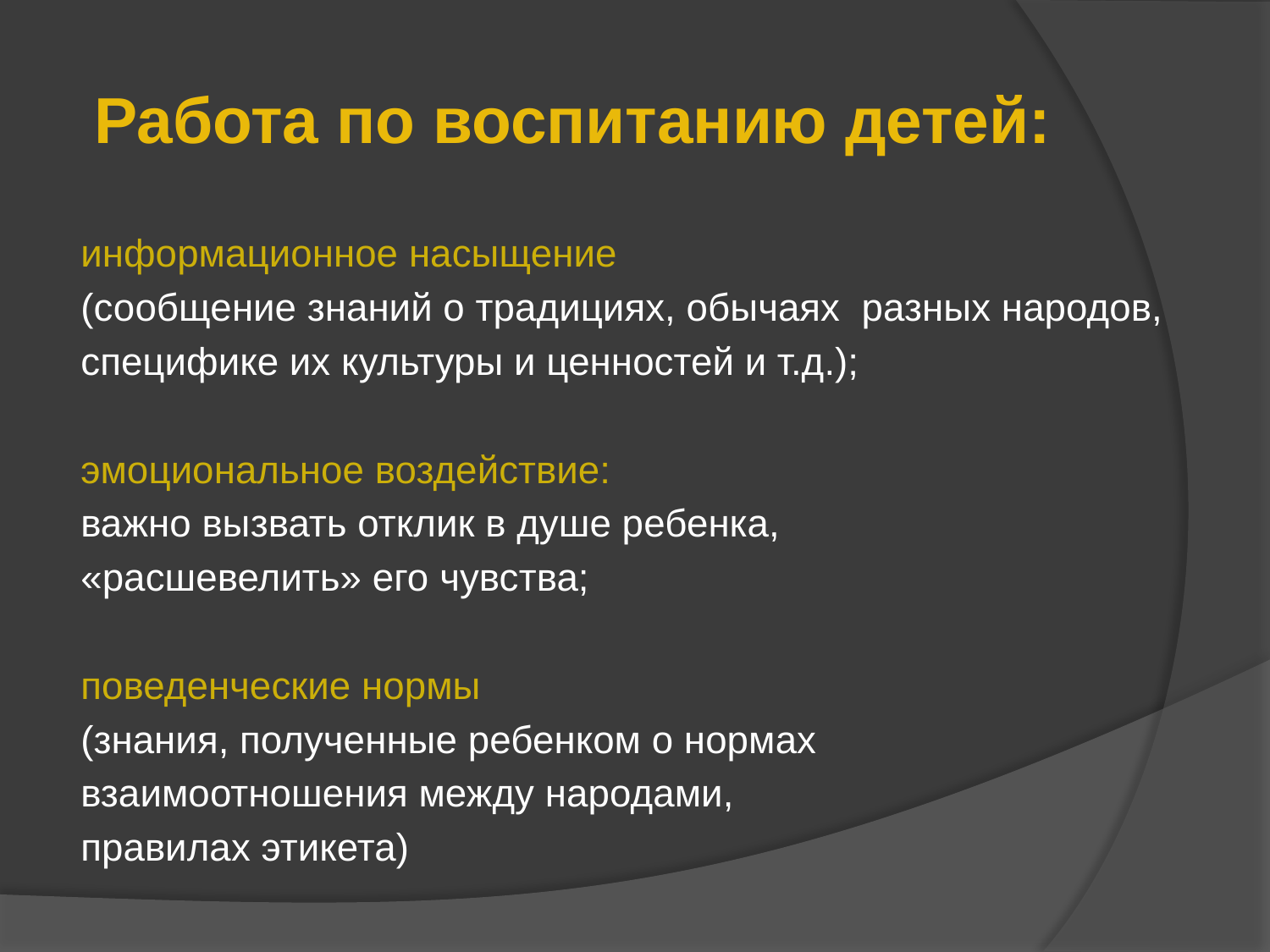

# Работа по воспитанию детей:
информационное насыщение
(сообщение знаний о традициях, обычаях  разных народов,
специфике их культуры и ценностей и т.д.);

эмоциональное воздействие:
важно вызвать отклик в душе ребенка,
«расшевелить» его чувства;

поведенческие нормы
(знания, полученные ребенком о нормах
взаимоотношения между народами,
правилах этикета)